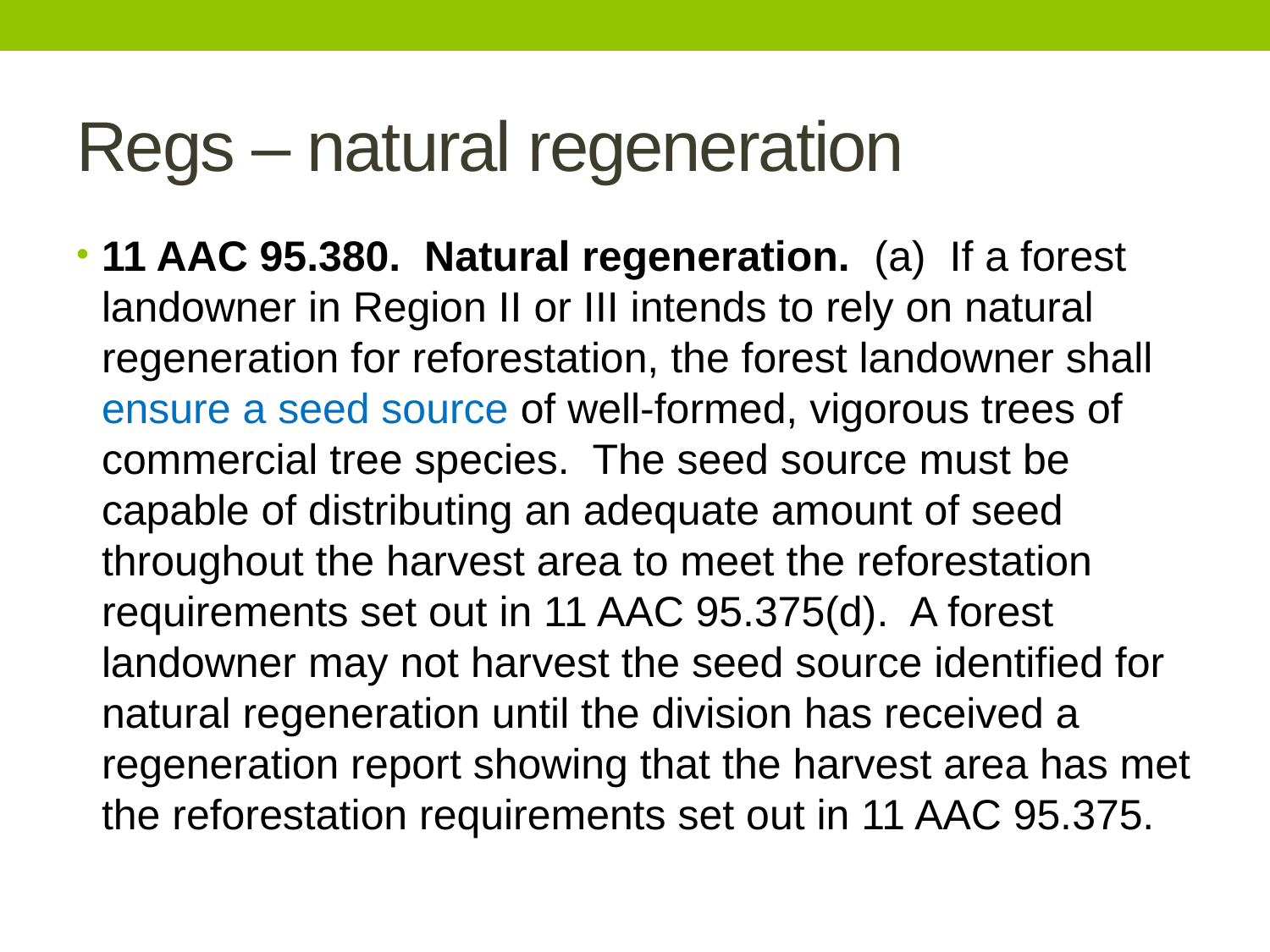

# Regs – natural regeneration
11 AAC 95.380.  Natural regeneration.  (a)  If a forest landowner in Region II or III intends to rely on natural regeneration for reforestation, the forest landowner shall ensure a seed source of well-formed, vigorous trees of commercial tree species.  The seed source must be capable of distributing an adequate amount of seed throughout the harvest area to meet the reforestation requirements set out in 11 AAC 95.375(d).  A forest landowner may not harvest the seed source identified for natural regeneration until the division has received a regeneration report showing that the harvest area has met the reforestation requirements set out in 11 AAC 95.375.